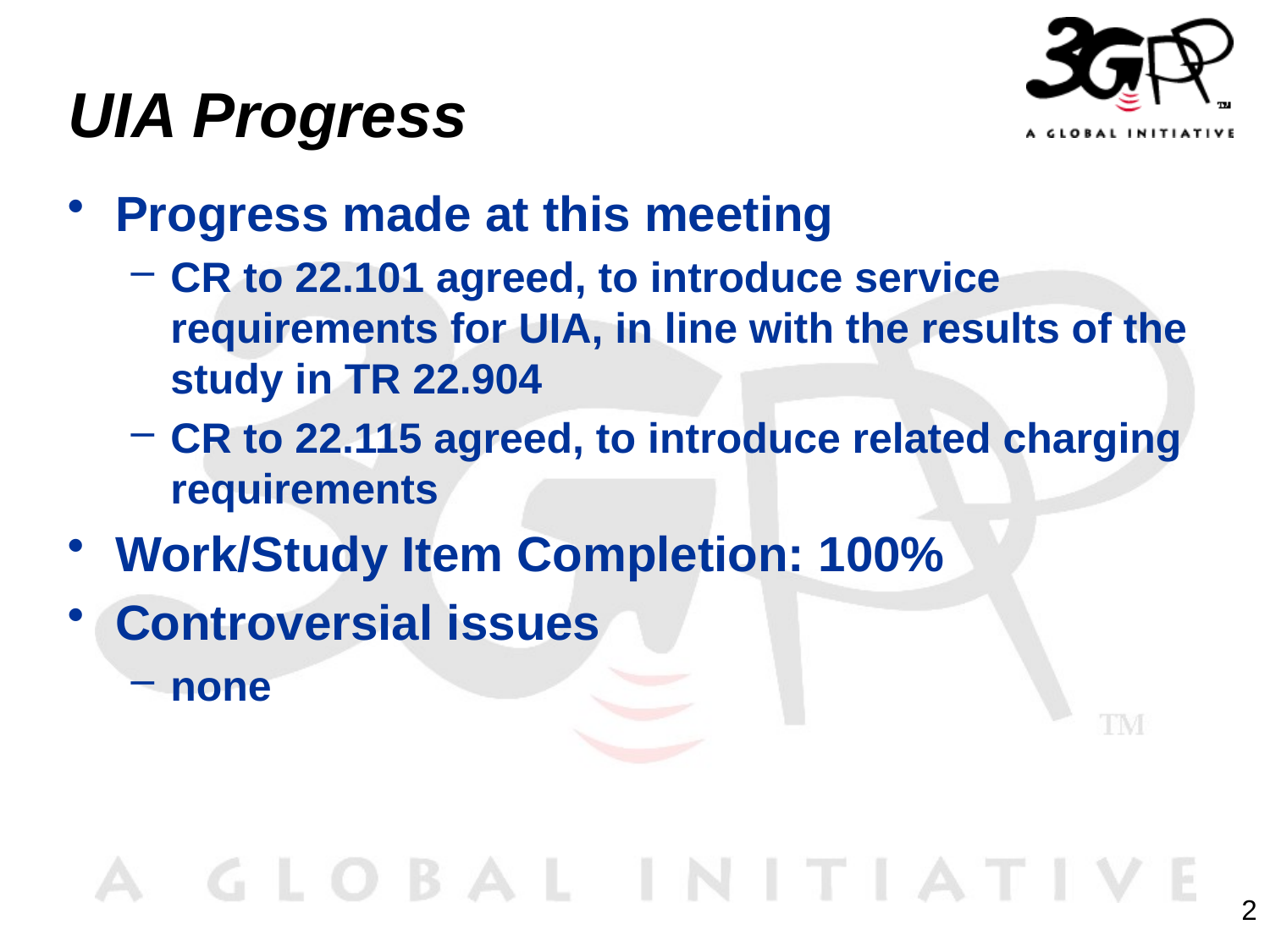

# UIA Progress
Progress made at this meeting
CR to 22.101 agreed, to introduce service requirements for UIA, in line with the results of the study in TR 22.904
CR to 22.115 agreed, to introduce related charging requirements
Work/Study Item Completion: 100%
Controversial issues
none
2